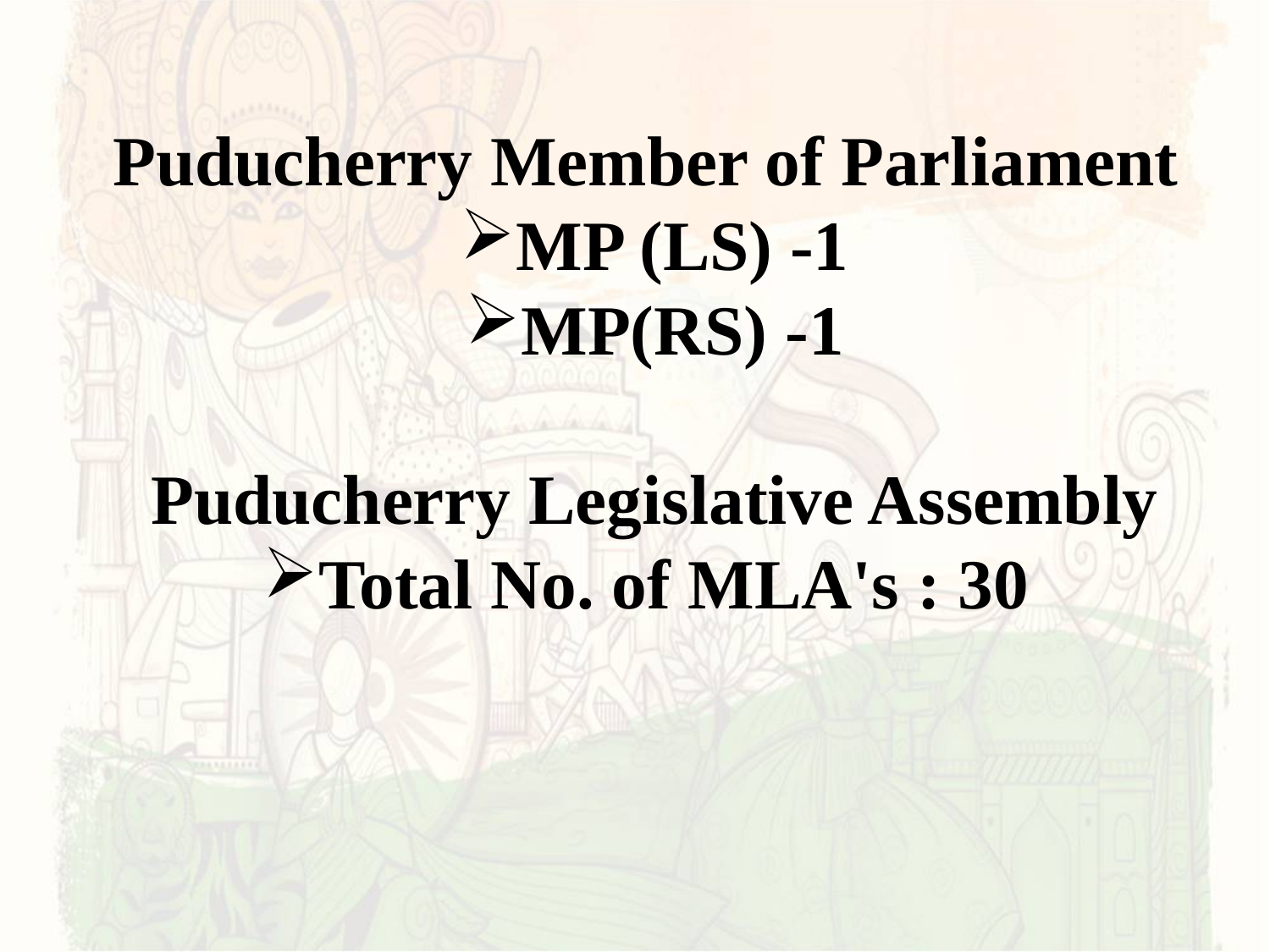

Puducherry Member of Parliament
MP (LS) -1
MP(RS) -1

Puducherry Legislative Assembly
Total No. of MLA's : 30